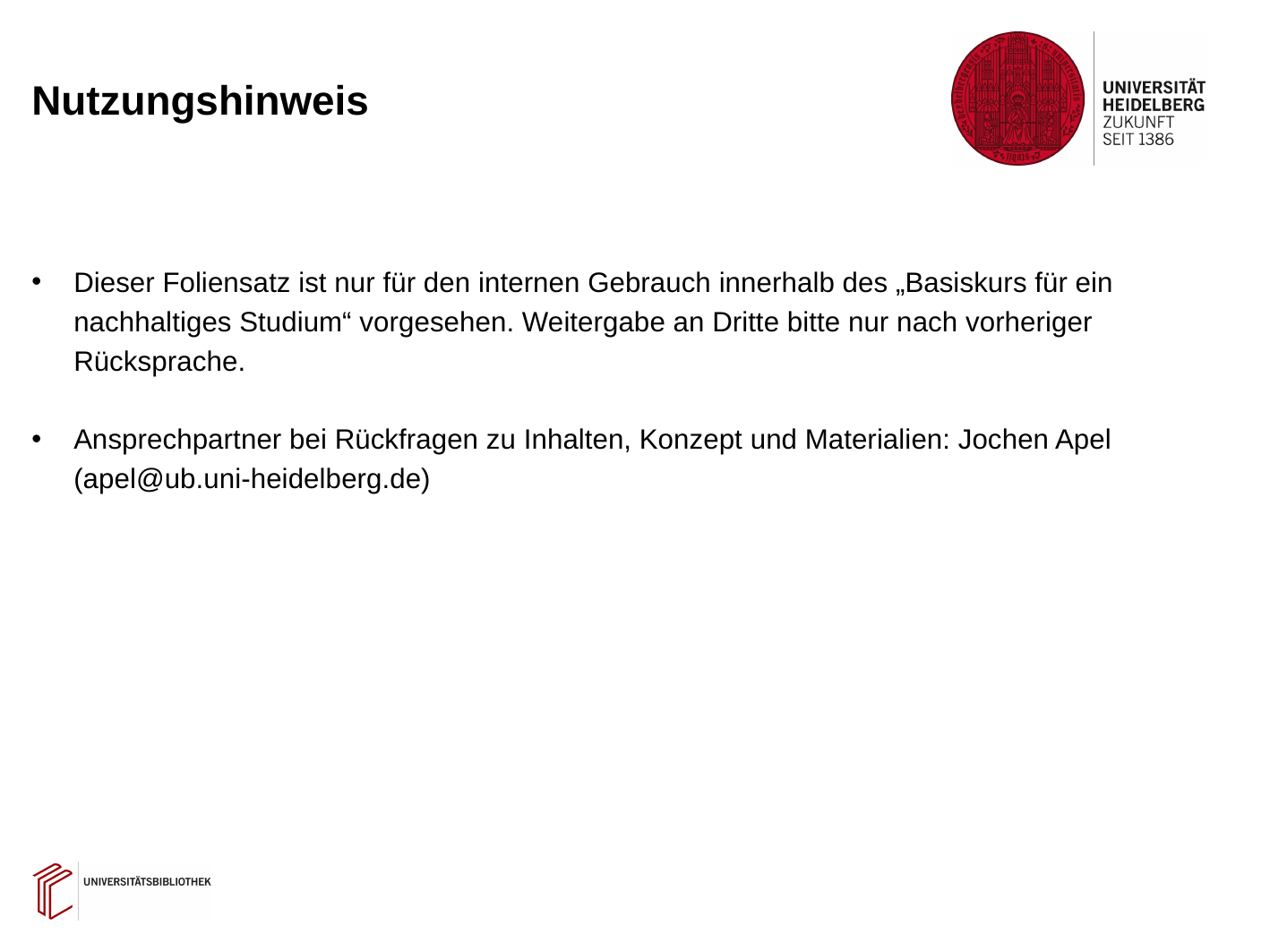

# Nutzungshinweis

Dieser Foliensatz ist nur für den internen Gebrauch innerhalb des „Basiskurs für ein nachhaltiges Studium“ vorgesehen. Weitergabe an Dritte bitte nur nach vorheriger Rücksprache.

Ansprechpartner bei Rückfragen zu Inhalten, Konzept und Materialien: Jochen Apel (apel@ub.uni-heidelberg.de)